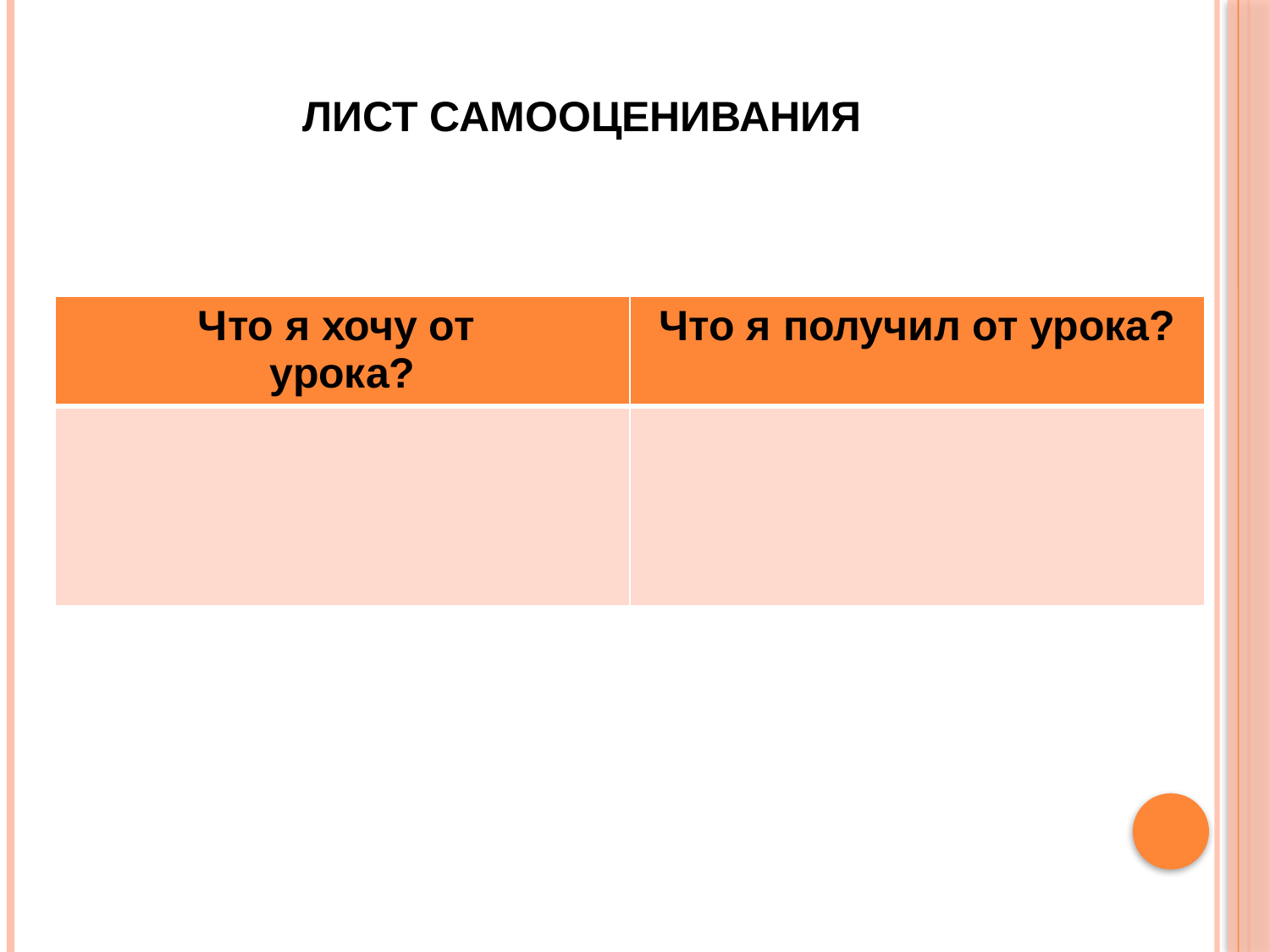

# ЛИСТ САМООЦЕНИВАНИЯ
| Что я хочу от урока? | Что я получил от урока? |
| --- | --- |
|  |  |